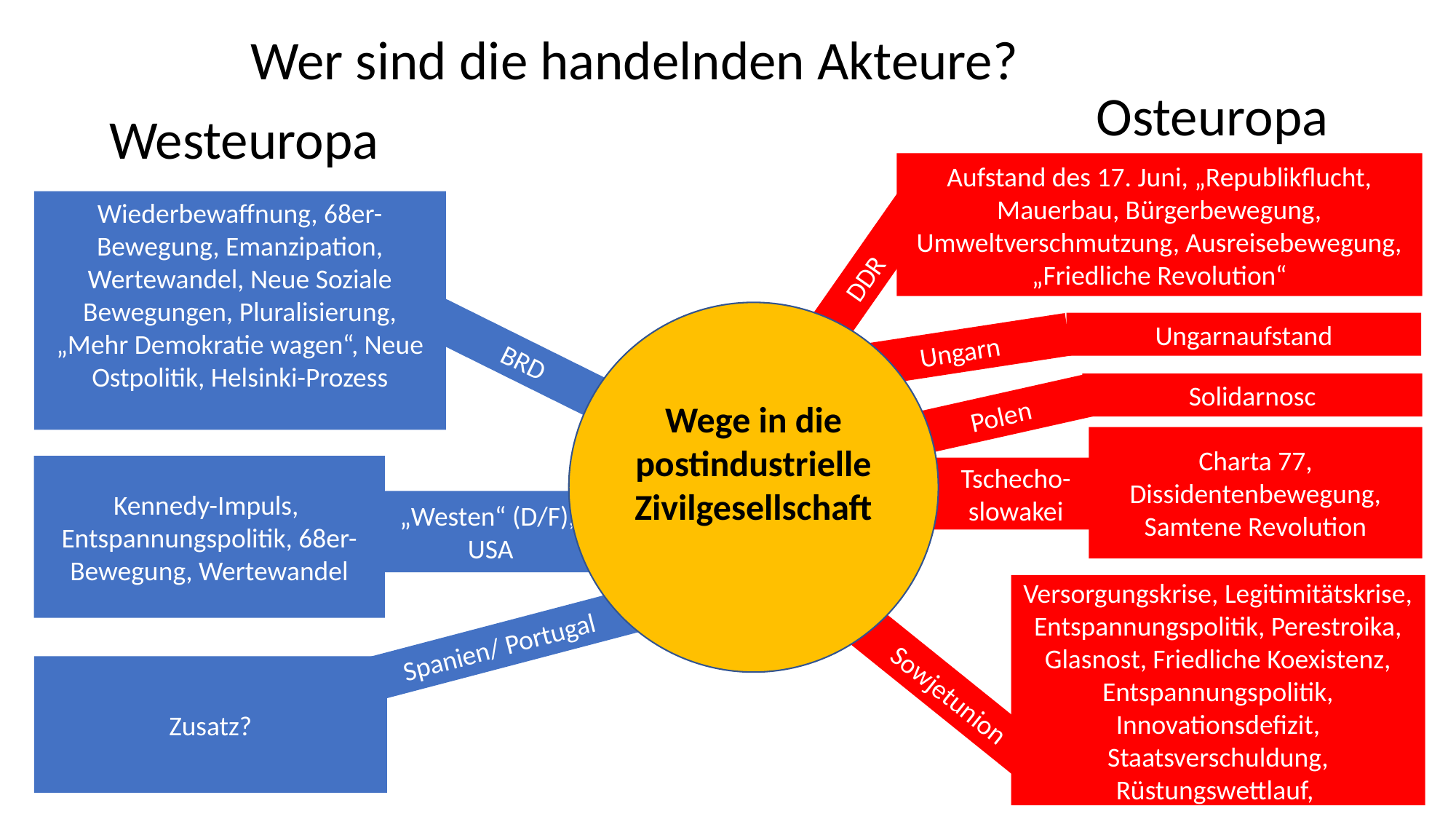

Wer sind die handelnden Akteure?
Osteuropa
Westeuropa
Aufstand des 17. Juni, „Republikflucht, Mauerbau, Bürgerbewegung, Umweltverschmutzung, Ausreisebewegung, „Friedliche Revolution“
Wiederbewaffnung, 68er-Bewegung, Emanzipation, Wertewandel, Neue Soziale Bewegungen, Pluralisierung, „Mehr Demokratie wagen“, Neue Ostpolitik, Helsinki-Prozess

DDR
Wege in die postindustrielle Zivilgesellschaft

Ungarnaufstand
Ungarn
BRD
Solidarnosc
Polen
Charta 77, Dissidentenbewegung, Samtene Revolution
Kennedy-Impuls,
Entspannungspolitik, 68er-Bewegung, Wertewandel
Tschecho-slowakei
„Westen“ (D/F),
USA
Versorgungskrise, Legitimitätskrise, Entspannungspolitik, Perestroika, Glasnost, Friedliche Koexistenz, Entspannungspolitik, Innovationsdefizit, Staatsverschuldung, Rüstungswettlauf,
Spanien/ Portugal
Zusatz?
Sowjetunion